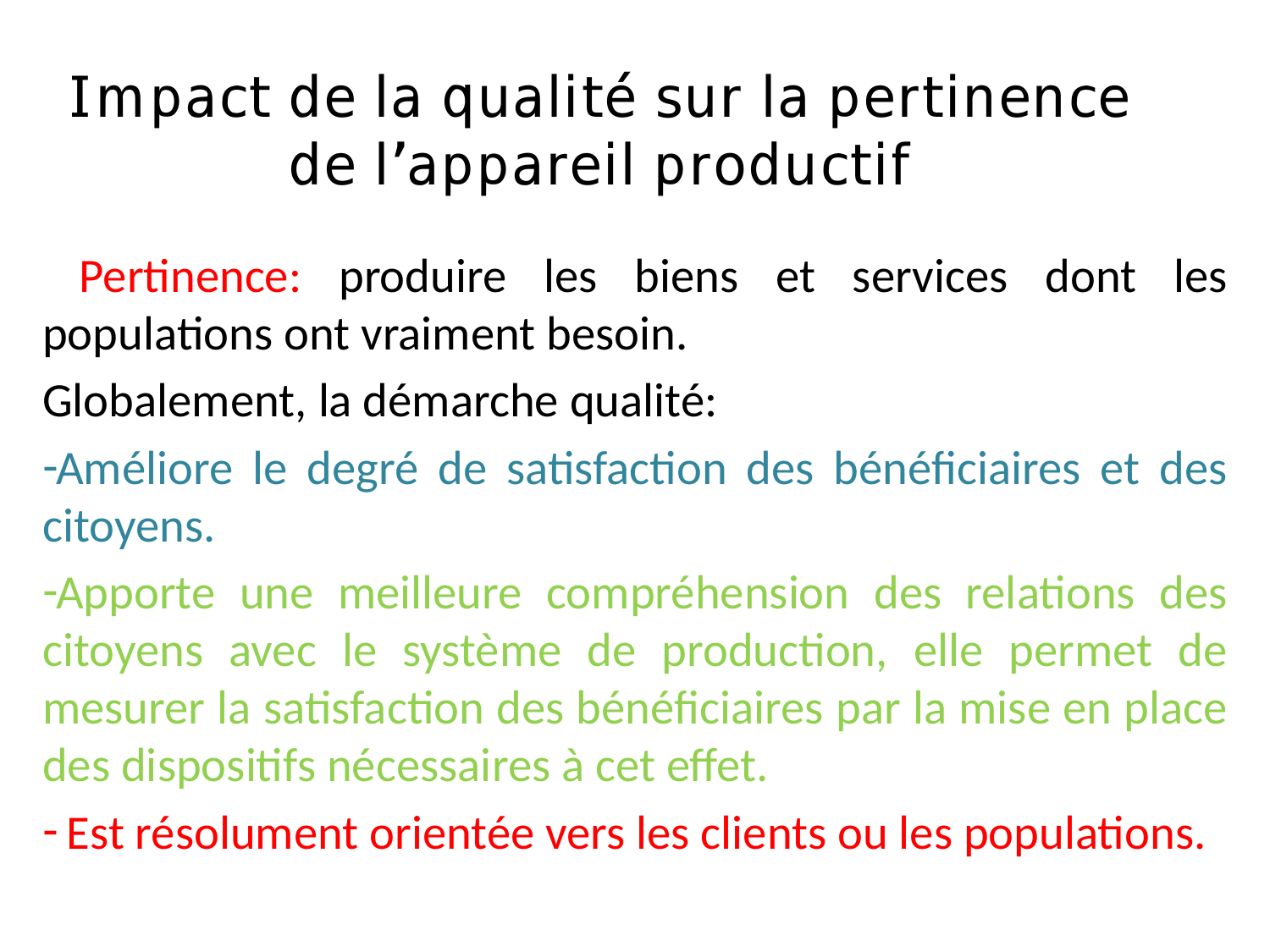

# Impact de la qualité sur la pertinence de l’appareil productif
 Pertinence: produire les biens et services dont les populations ont vraiment besoin.
Globalement, la démarche qualité:
Améliore le degré de satisfaction des bénéficiaires et des citoyens.
Apporte une meilleure compréhension des relations des citoyens avec le système de production, elle permet de mesurer la satisfaction des bénéficiaires par la mise en place des dispositifs nécessaires à cet effet.
 Est résolument orientée vers les clients ou les populations.